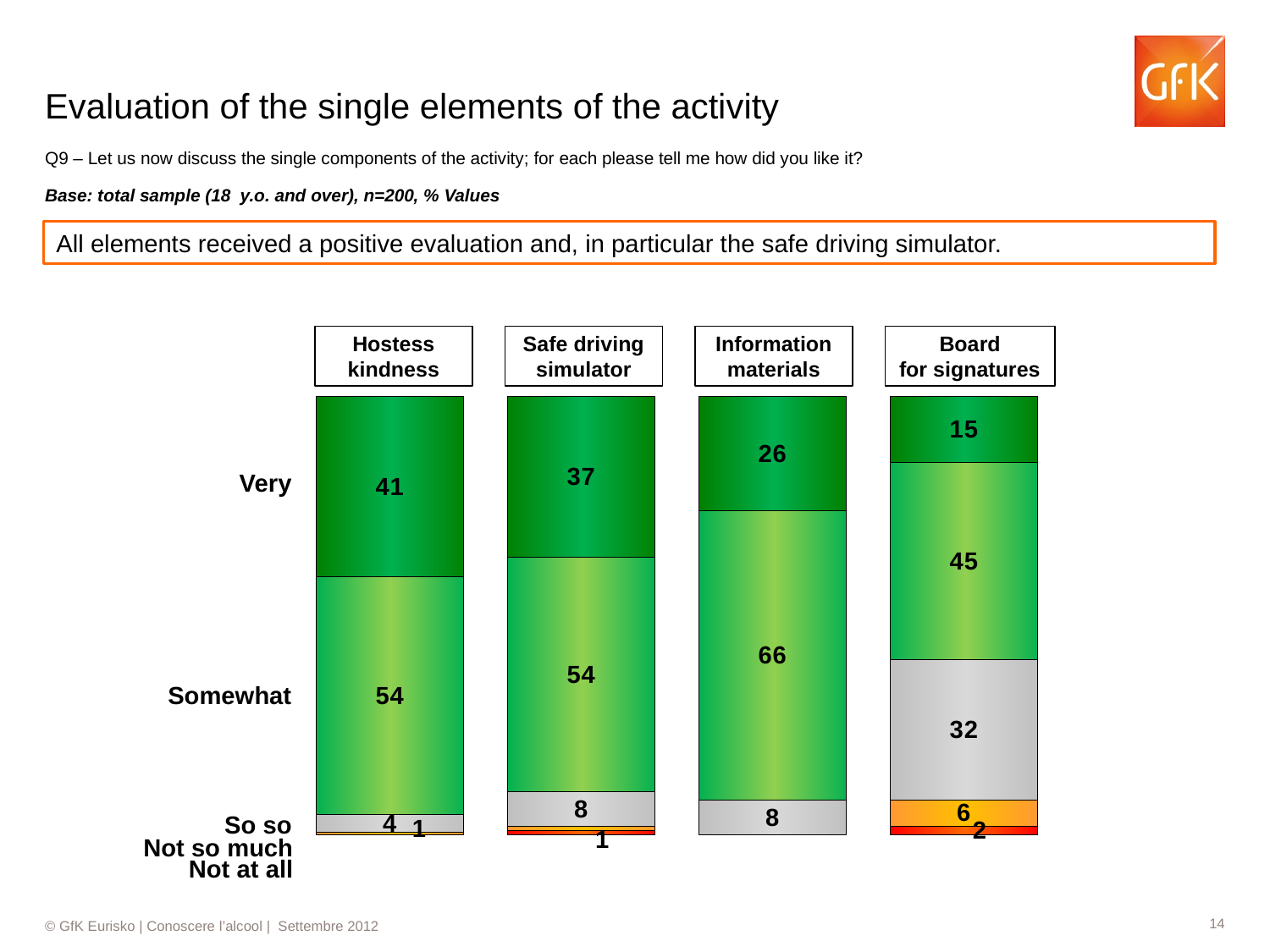

# Evaluation of the single elements of the activity
Q9 – Let us now discuss the single components of the activity; for each please tell me how did you like it?
Base: total sample (18  y.o. and over), n=200, % Values
All elements received a positive evaluation and, in particular the safe driving simulator.
Hostess
kindness
Safe driving
simulator
Information
materials
Board
for signatures

### Chart

| Category |  |  |  |  |  |
|---|---|---|---|---|---|
|   | None | None | None | None | None |
| Colonna2 | 41.1 | 54.3 | 4.1 | 0.5 | None |
| Colonna1 | 37.0 | 54.0 | 8.0 | 1.0 | 1.0 |
| Colonna12 | 26.0 | 66.0 | 8.0 | None | None |
| Colonna13 | 15.0 | 45.0 | 32.0 | 6.0 | 2.0 |
| Colonna14 | None | None | None | None | None |
Very
Somewhat
So so
Not so much
Not at all